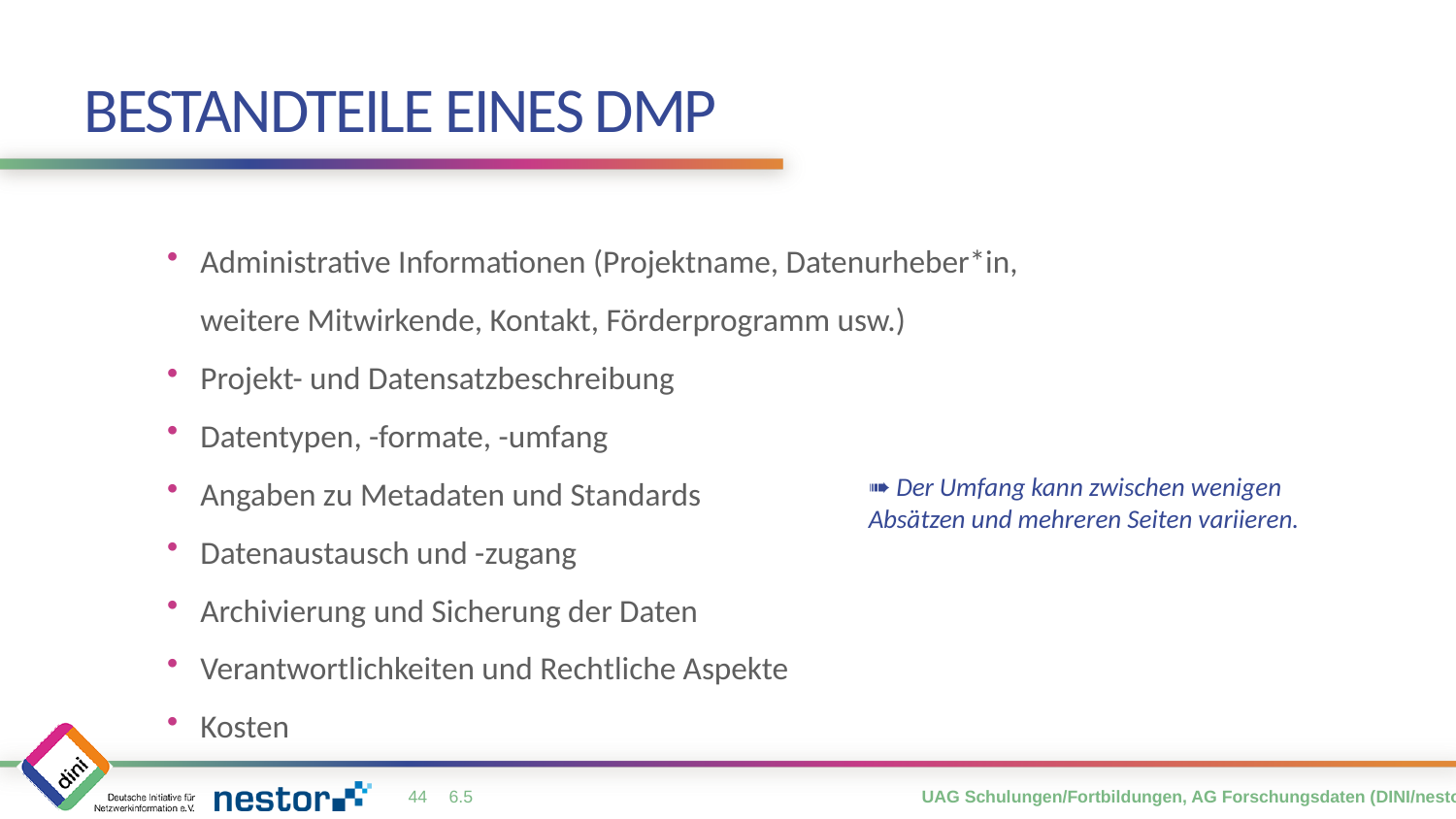

# Bestandteile eines DMP
Administrative Informationen (Projektname, Datenurheber*in,
weitere Mitwirkende, Kontakt, Förderprogramm usw.)
Projekt- und Datensatzbeschreibung
Datentypen, -formate, -umfang
Angaben zu Metadaten und Standards
Datenaustausch und -zugang
Archivierung und Sicherung der Daten
Verantwortlichkeiten und Rechtliche Aspekte
Kosten
➠ Der Umfang kann zwischen wenigen Absätzen und mehreren Seiten variieren.
44
6.5